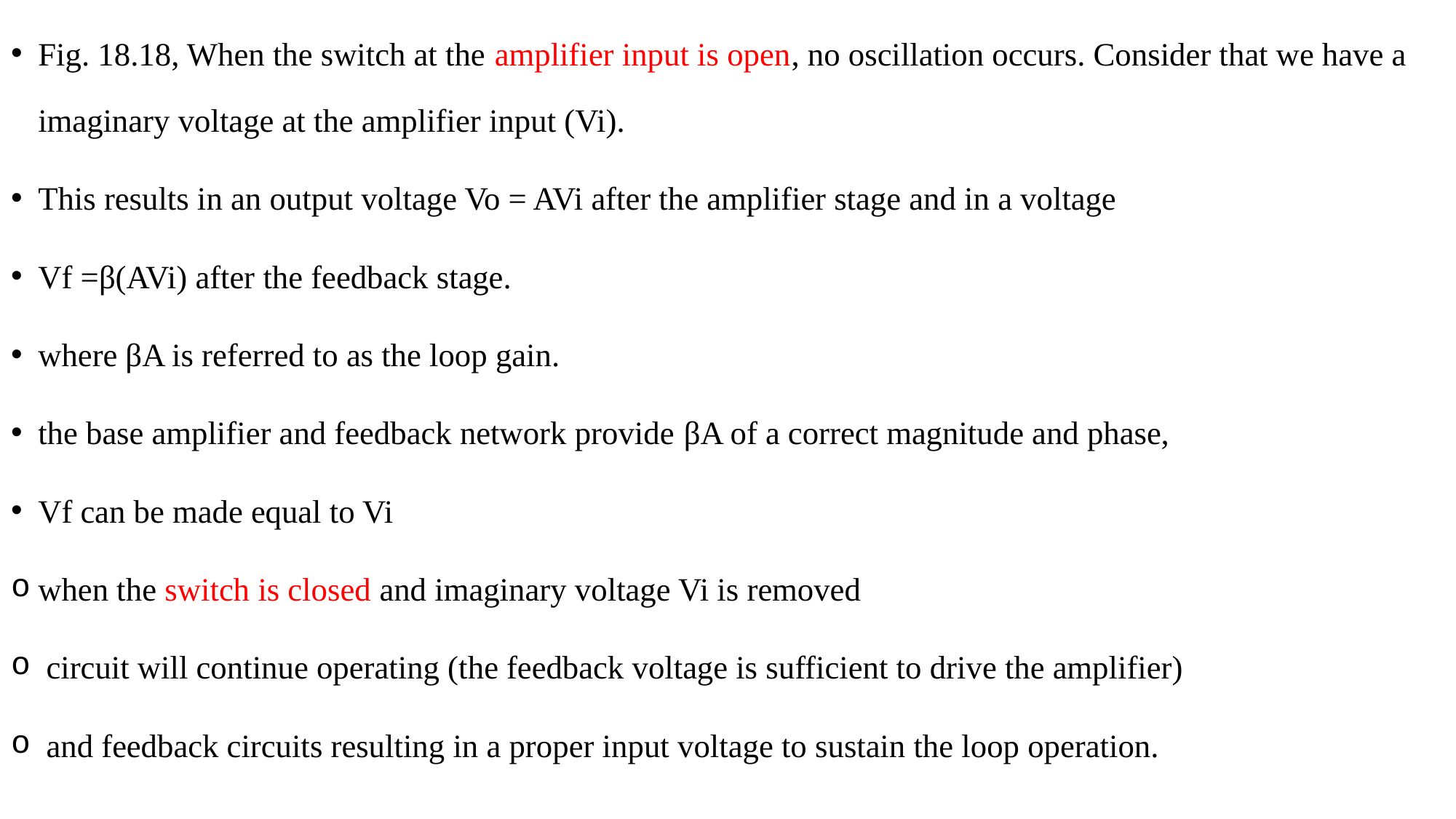

Fig. 18.18, When the switch at the amplifier input is open, no oscillation occurs. Consider that we have a imaginary voltage at the amplifier input (Vi).
This results in an output voltage Vo = AVi after the amplifier stage and in a voltage
Vf =β(AVi) after the feedback stage.
where βA is referred to as the loop gain.
the base amplifier and feedback network provide βA of a correct magnitude and phase,
Vf can be made equal to Vi
when the switch is closed and imaginary voltage Vi is removed
 circuit will continue operating (the feedback voltage is sufficient to drive the amplifier)
 and feedback circuits resulting in a proper input voltage to sustain the loop operation.